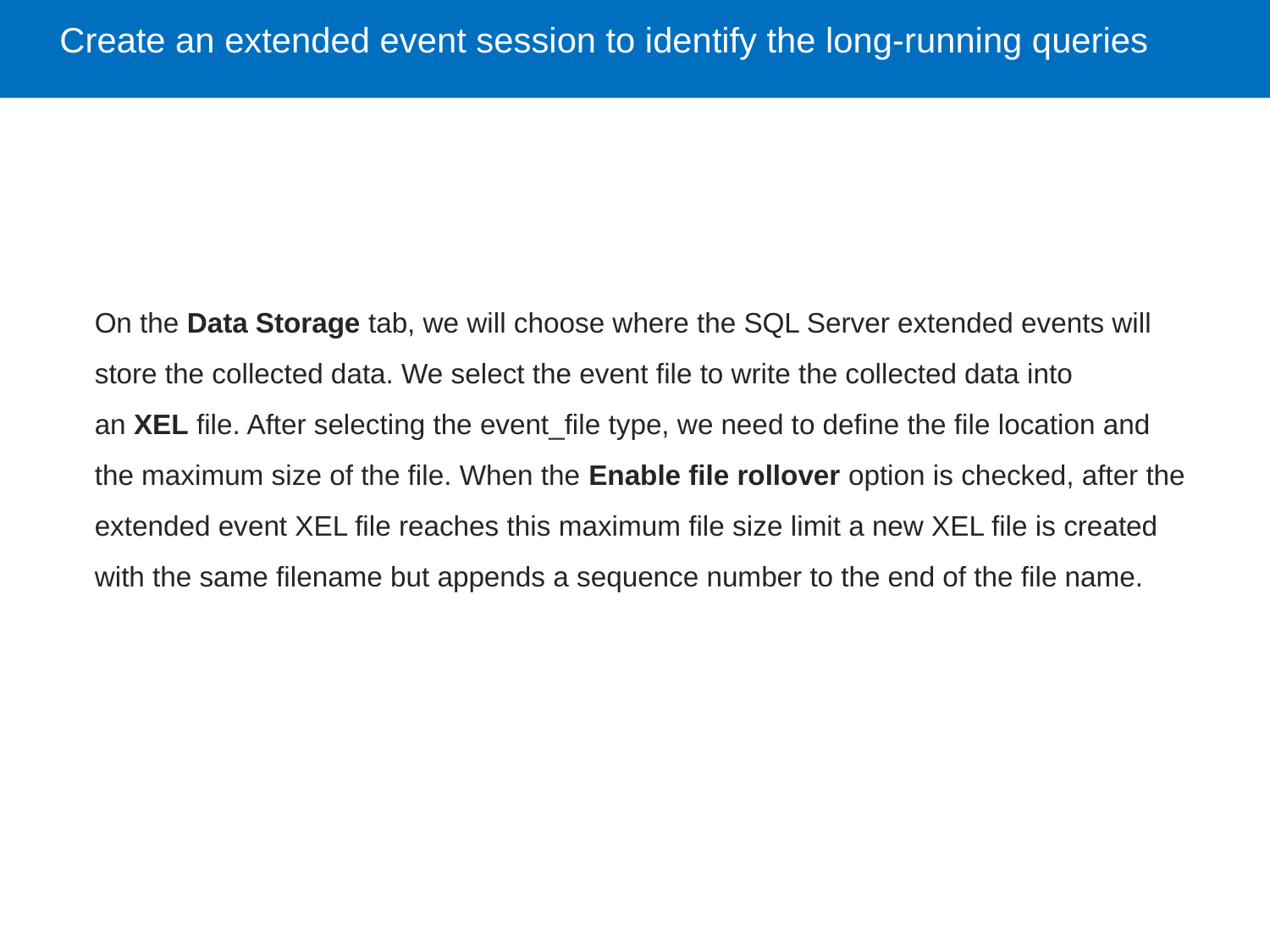

# Create an extended event session to identify the long-running queries
On the Data Storage tab, we will choose where the SQL Server extended events will store the collected data. We select the event file to write the collected data into an XEL file. After selecting the event_file type, we need to define the file location and the maximum size of the file. When the Enable file rollover option is checked, after the extended event XEL file reaches this maximum file size limit a new XEL file is created with the same filename but appends a sequence number to the end of the file name.